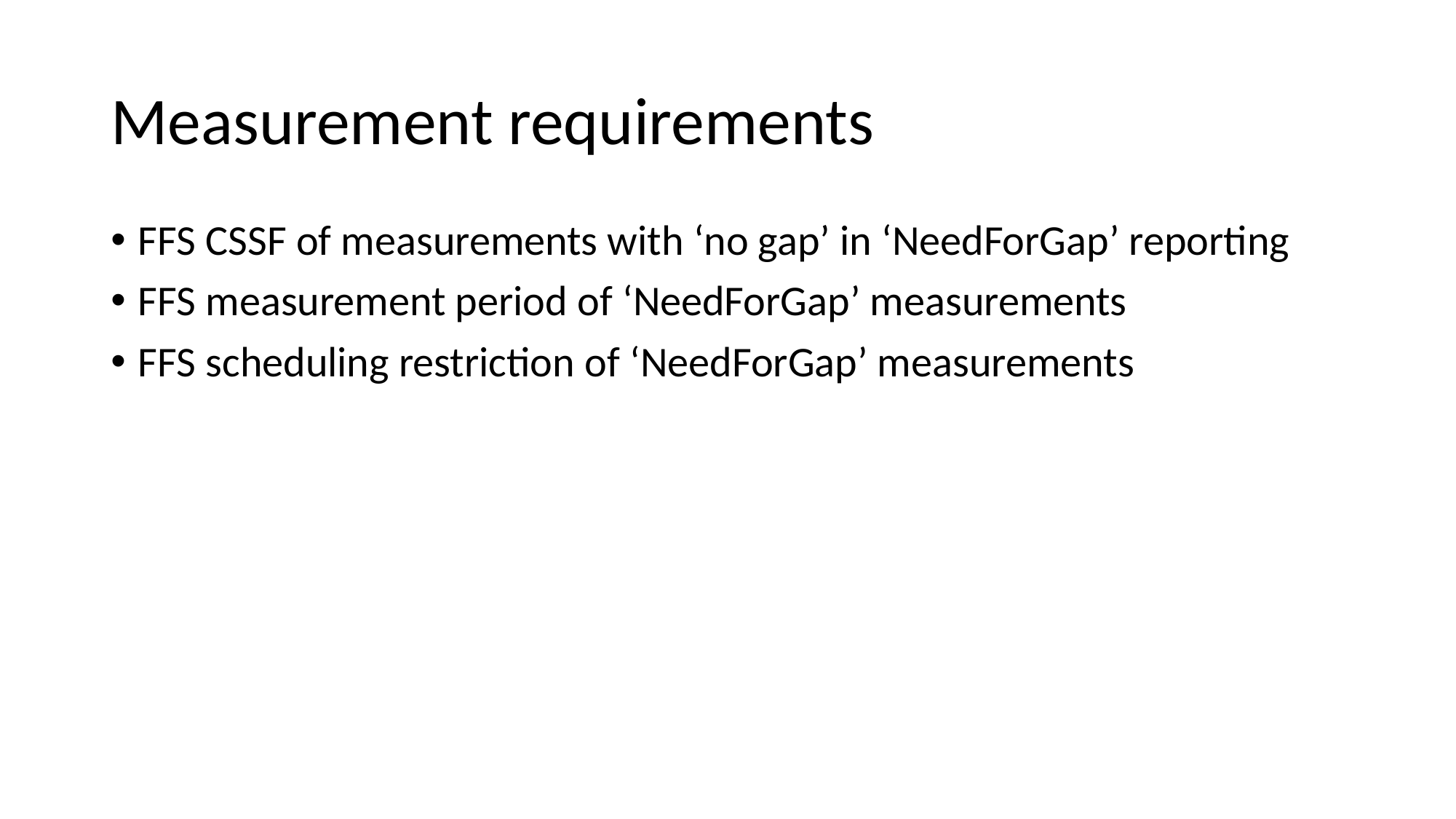

# Measurement requirements
FFS CSSF of measurements with ‘no gap’ in ‘NeedForGap’ reporting
FFS measurement period of ‘NeedForGap’ measurements
FFS scheduling restriction of ‘NeedForGap’ measurements